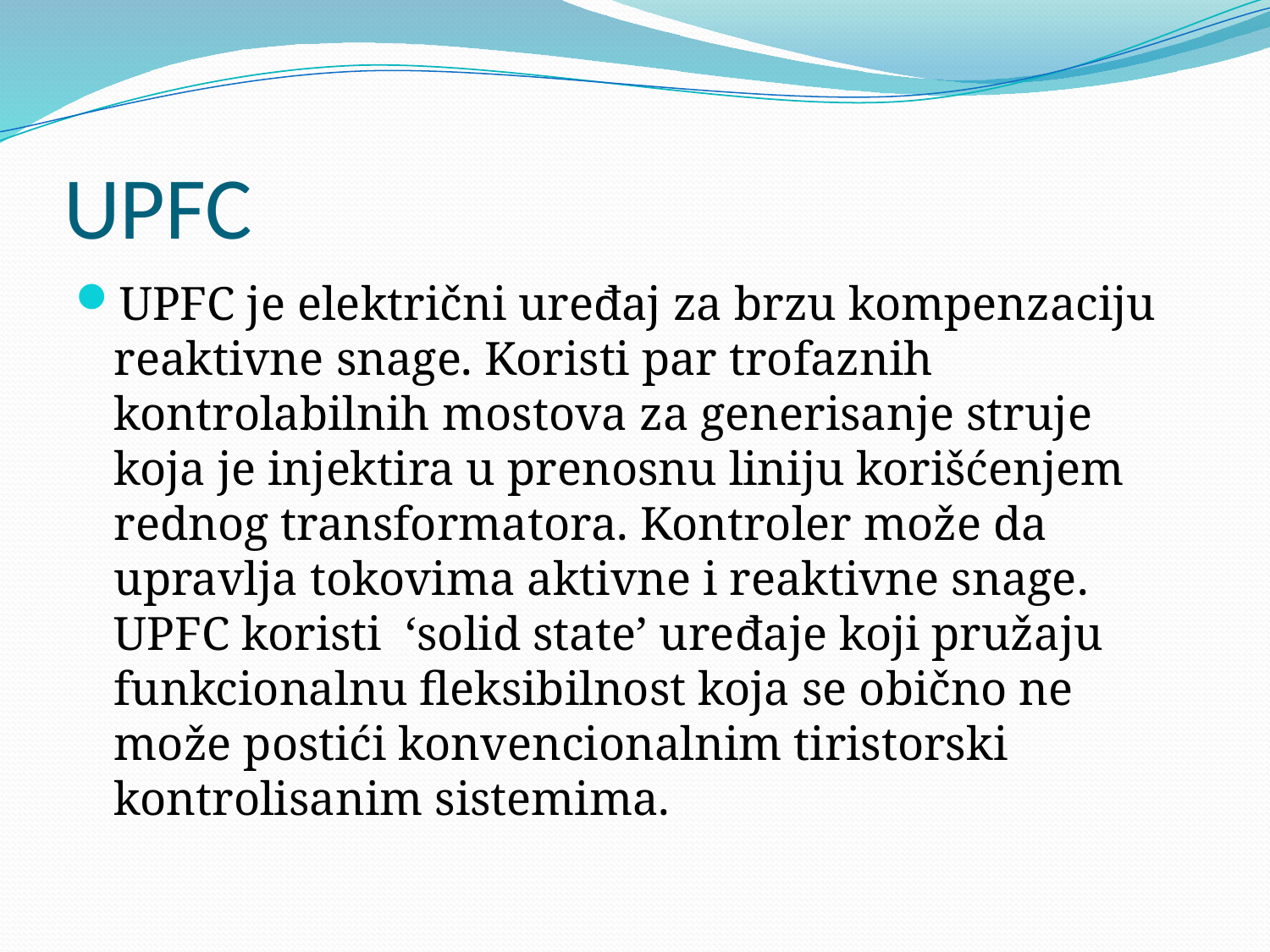

# UPFC
UPFC je električni uređaj za brzu kompenzaciju reaktivne snage. Koristi par trofaznih kontrolabilnih mostova za generisanje struje koja je injektira u prenosnu liniju korišćenjem rednog transformatora. Kontroler može da upravlja tokovima aktivne i reaktivne snage.  UPFC koristi  ‘solid state’ uređaje koji pružaju funkcionalnu fleksibilnost koja se obično ne može postići konvencionalnim tiristorski kontrolisanim sistemima.